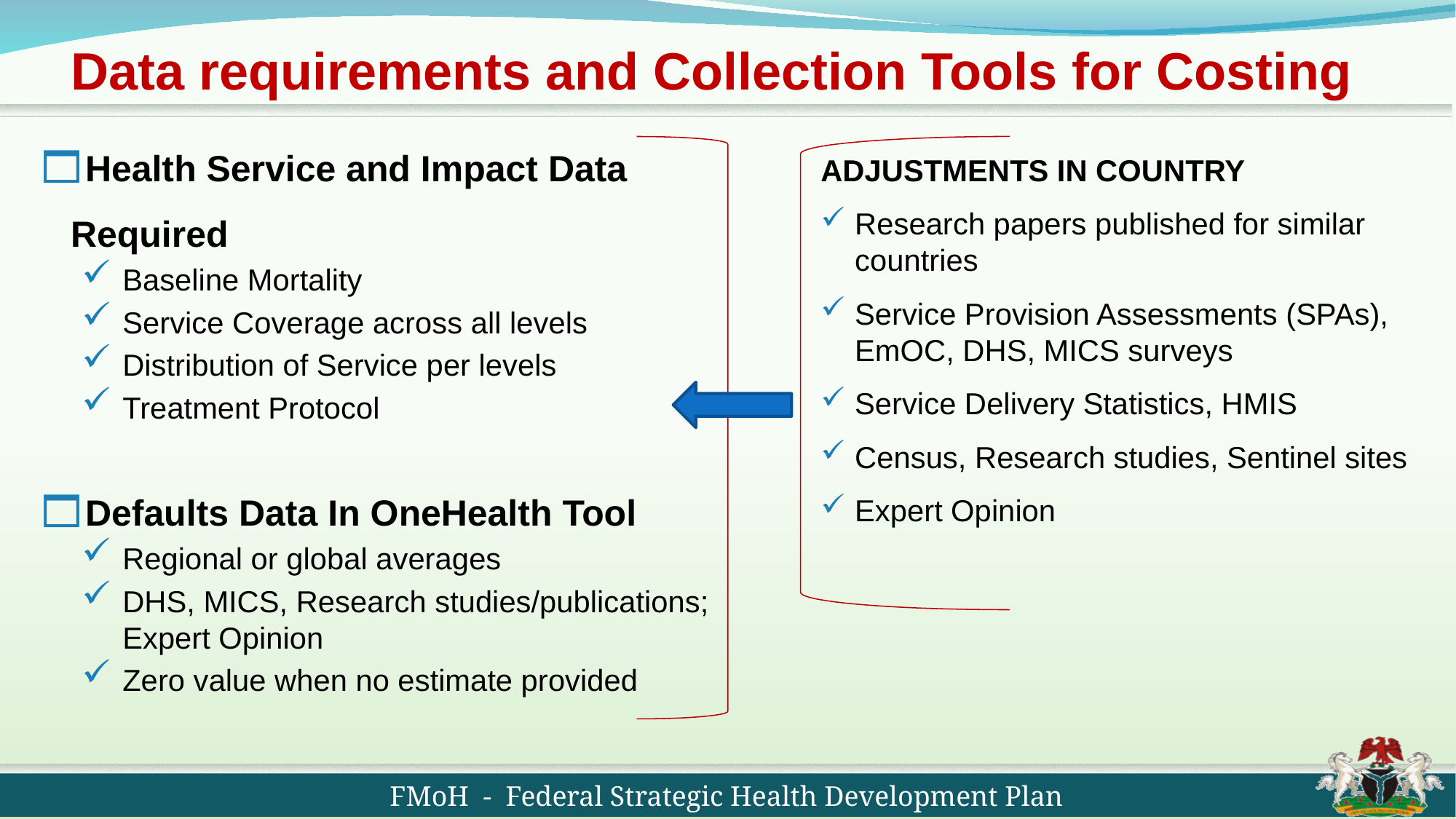

# Data requirements and Collection Tools for Costing
Health Service and Impact Data Required
Baseline Mortality
Service Coverage across all levels
Distribution of Service per levels
Treatment Protocol

Defaults Data In OneHealth Tool
Regional or global averages
DHS, MICS, Research studies/publications; Expert Opinion
Zero value when no estimate provided

ADJUSTMENTS IN COUNTRY
Research papers published for similar countries
Service Provision Assessments (SPAs), EmOC, DHS, MICS surveys
Service Delivery Statistics, HMIS
Census, Research studies, Sentinel sites
Expert Opinion